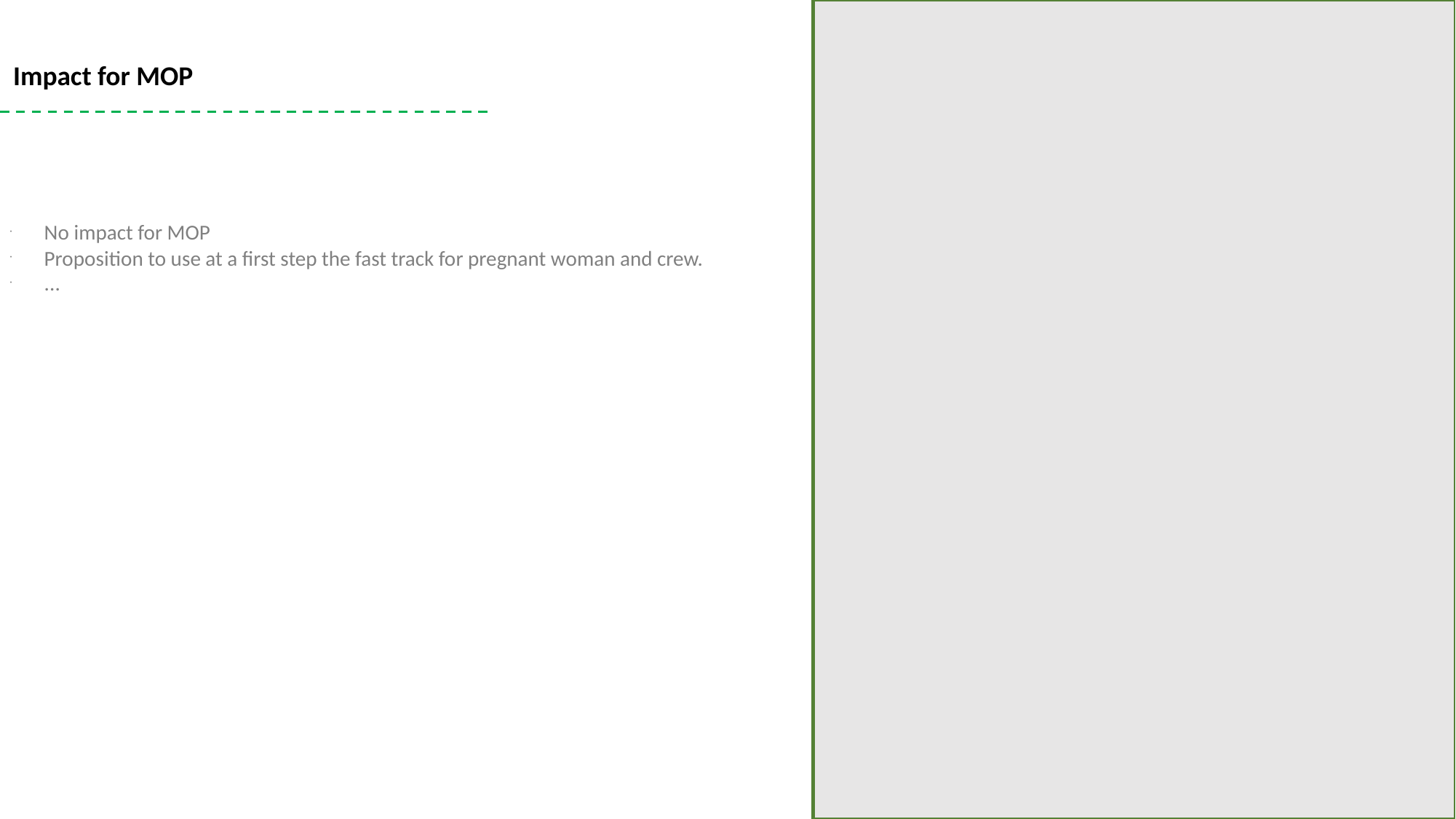

Impact for MOP
No impact for MOP
Proposition to use at a first step the fast track for pregnant woman and crew.
...